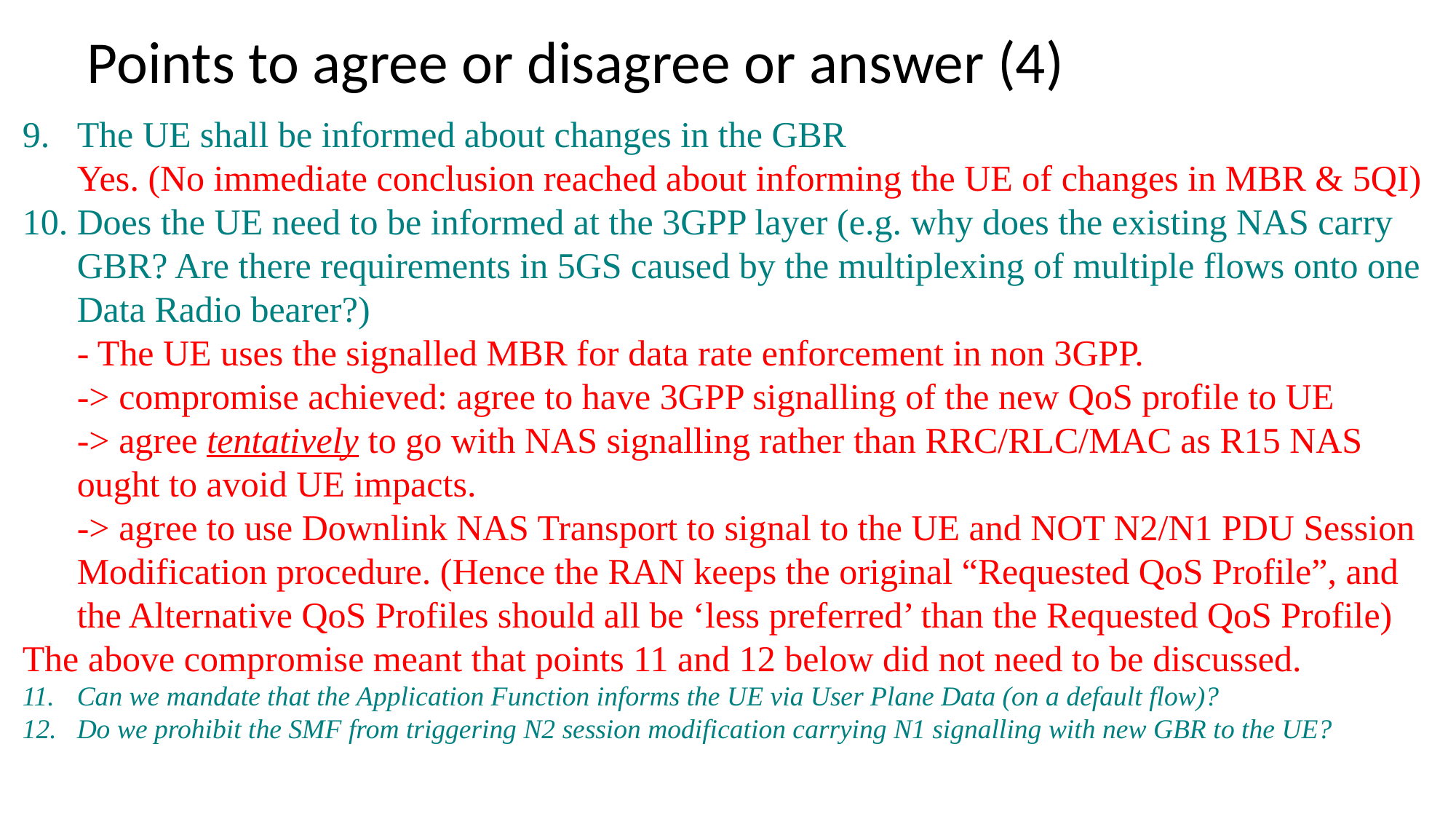

# Points to agree or disagree or answer (4)
The UE shall be informed about changes in the GBR
Yes. (No immediate conclusion reached about informing the UE of changes in MBR & 5QI)
Does the UE need to be informed at the 3GPP layer (e.g. why does the existing NAS carry GBR? Are there requirements in 5GS caused by the multiplexing of multiple flows onto one Data Radio bearer?)
- The UE uses the signalled MBR for data rate enforcement in non 3GPP.
-> compromise achieved: agree to have 3GPP signalling of the new QoS profile to UE
-> agree tentatively to go with NAS signalling rather than RRC/RLC/MAC as R15 NAS ought to avoid UE impacts.
-> agree to use Downlink NAS Transport to signal to the UE and NOT N2/N1 PDU Session Modification procedure. (Hence the RAN keeps the original “Requested QoS Profile”, and the Alternative QoS Profiles should all be ‘less preferred’ than the Requested QoS Profile)
The above compromise meant that points 11 and 12 below did not need to be discussed.
Can we mandate that the Application Function informs the UE via User Plane Data (on a default flow)?
Do we prohibit the SMF from triggering N2 session modification carrying N1 signalling with new GBR to the UE?